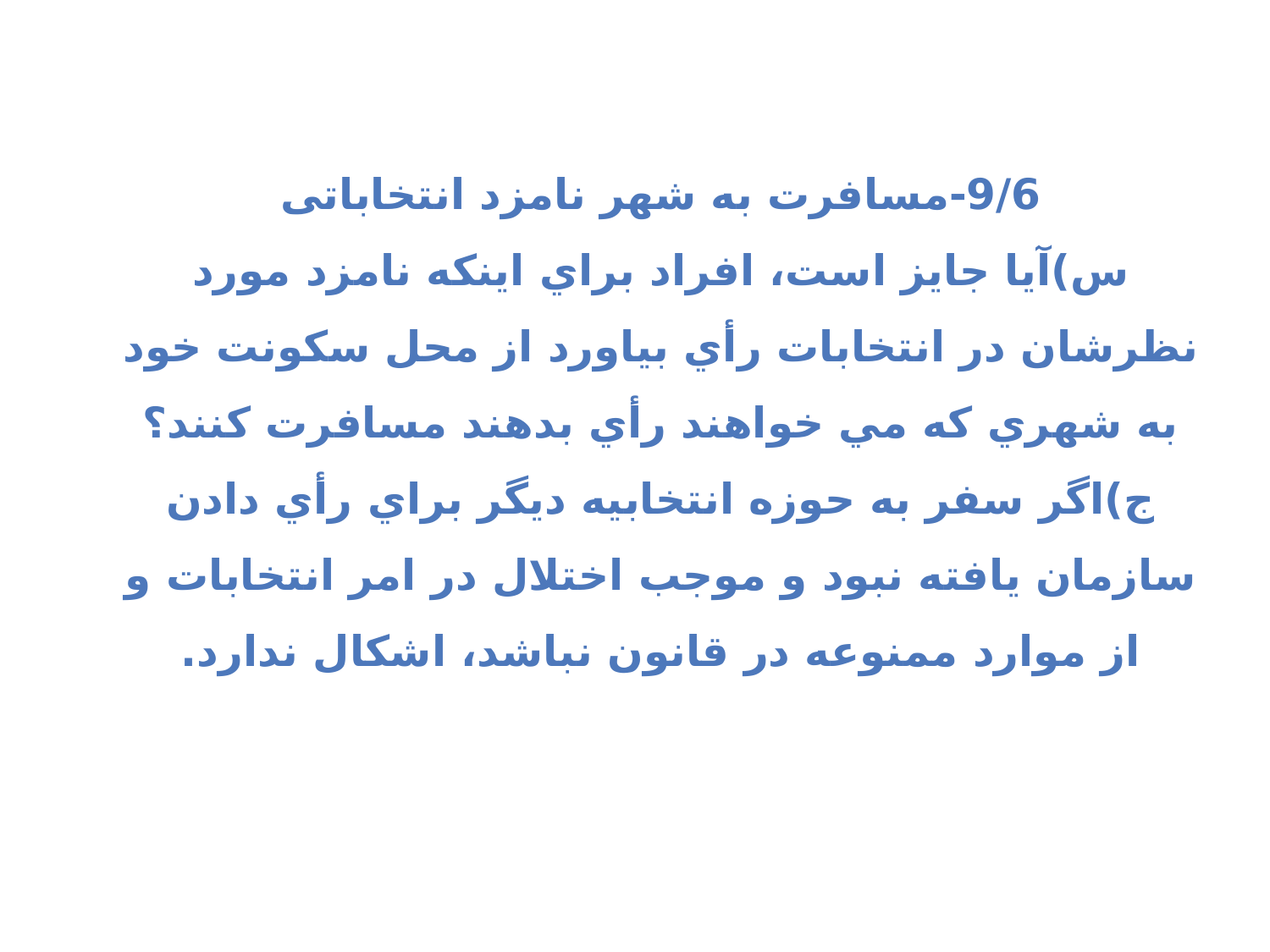

9/6-مسافرت به شهر نامزد انتخاباتی
س)آيا جايز است، افراد براي اينكه نامزد مورد نظرشان در انتخابات رأي بياورد از محل سكونت خود به شهري كه مي خواهند رأي بدهند مسافرت كنند؟
ج)اگر سفر به حوزه انتخابيه ديگر براي رأي دادن سازمان يافته نبود و موجب اختلال در امر انتخابات و از موارد ممنوعه در قانون نباشد، اشكال ندارد.